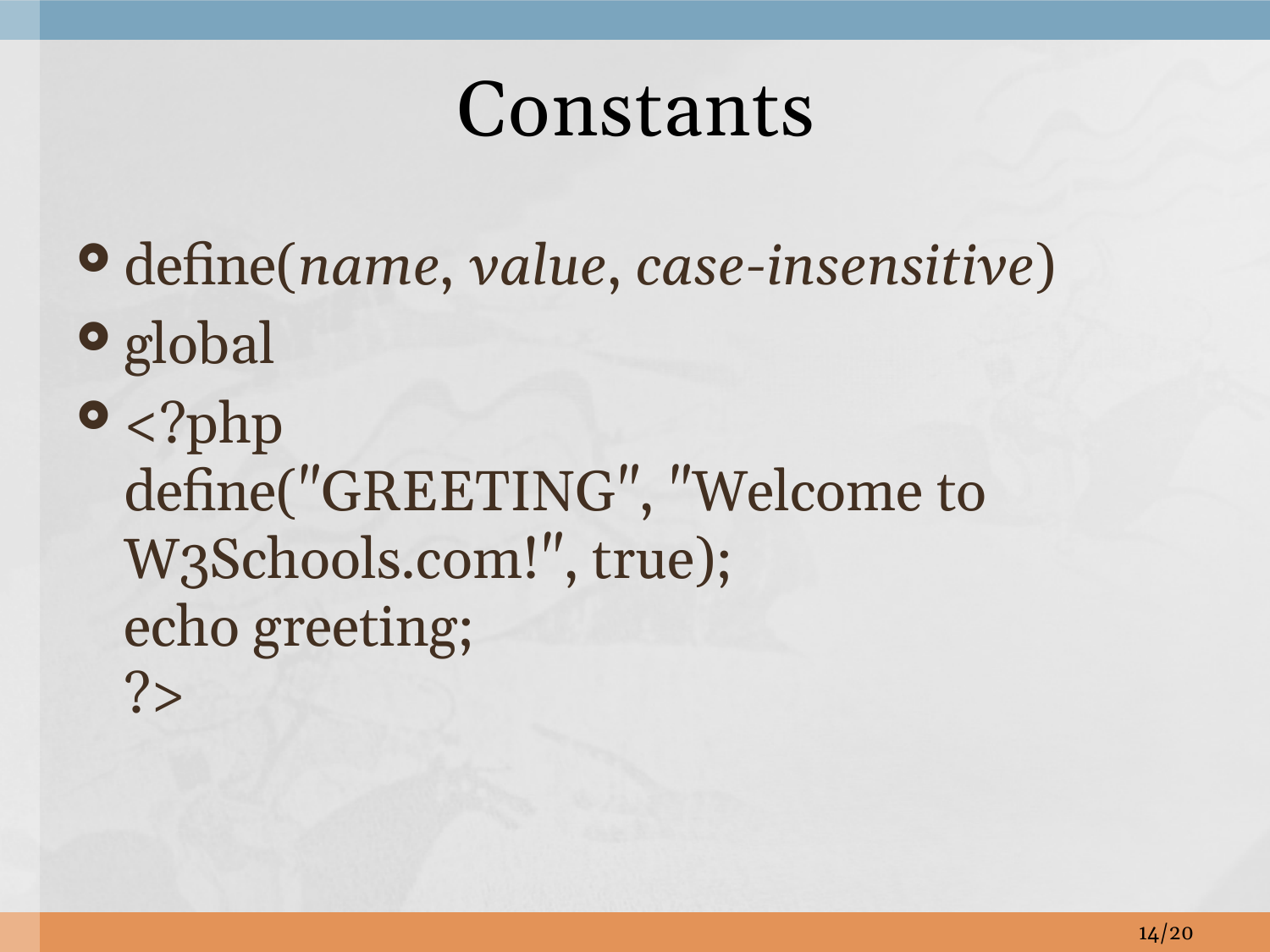

# Constants
define(name, value, case-insensitive)
global
<?php
define("GREETING", "Welcome to W3Schools.com!", true);
echo greeting;
?>
14/20